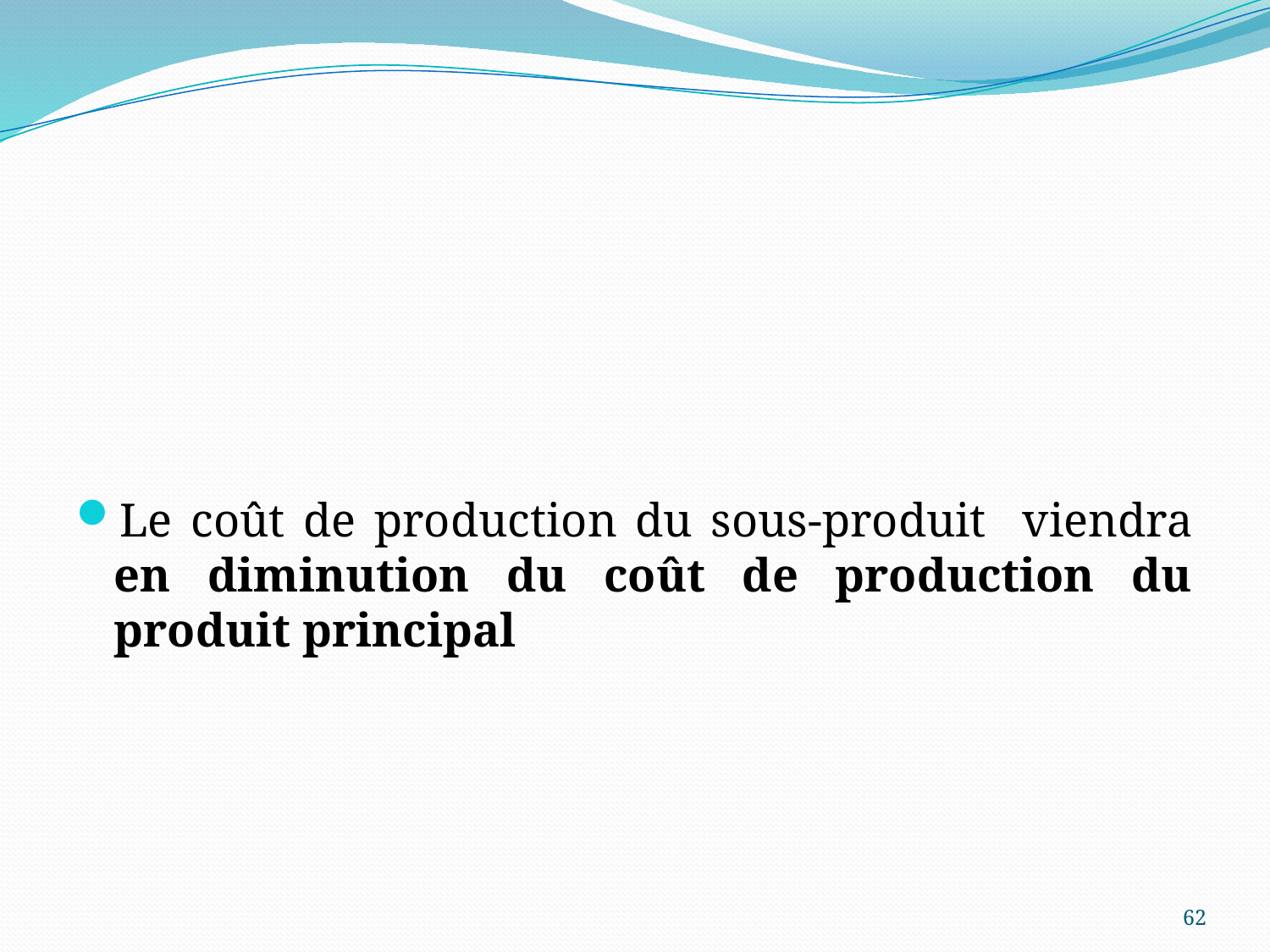

#
Le coût de production du sous-produit  viendra en diminution du coût de production du produit principal
62